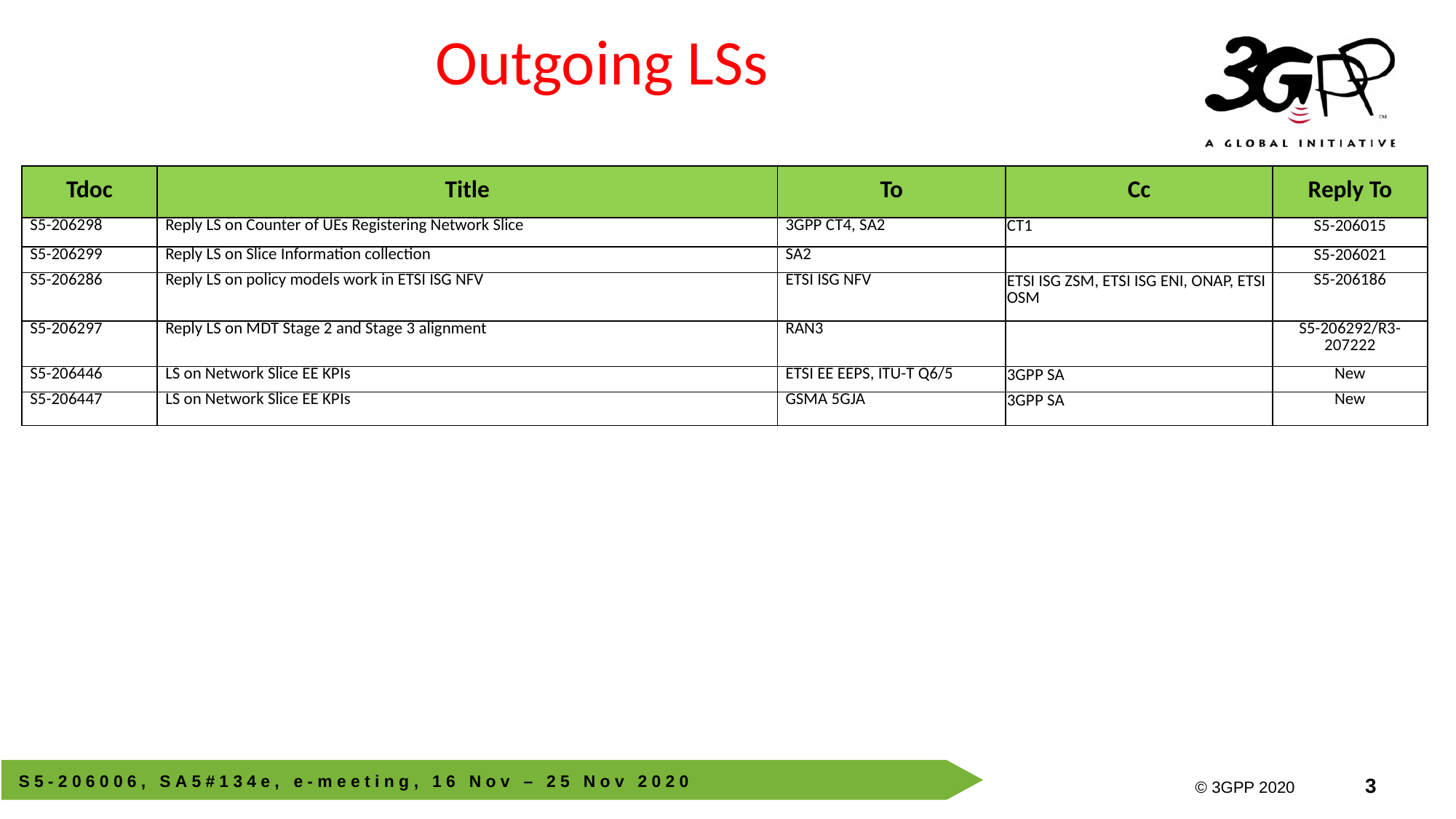

# Outgoing LSs
| Tdoc | Title | To | Cc | Reply To |
| --- | --- | --- | --- | --- |
| S5-206298 | Reply LS on Counter of UEs Registering Network Slice | 3GPP CT4, SA2 | CT1 | S5-206015 |
| S5-206299 | Reply LS on Slice Information collection | SA2 |  | S5-206021 |
| S5-206286 | Reply LS on policy models work in ETSI ISG NFV | ETSI ISG NFV | ETSI ISG ZSM, ETSI ISG ENI, ONAP, ETSI OSM | S5-206186 |
| S5-206297 | Reply LS on MDT Stage 2 and Stage 3 alignment | RAN3 |  | S5-206292/R3-207222 |
| S5-206446 | LS on Network Slice EE KPIs | ETSI EE EEPS, ITU-T Q6/5 | 3GPP SA | New |
| S5-206447 | LS on Network Slice EE KPIs | GSMA 5GJA | 3GPP SA | New |